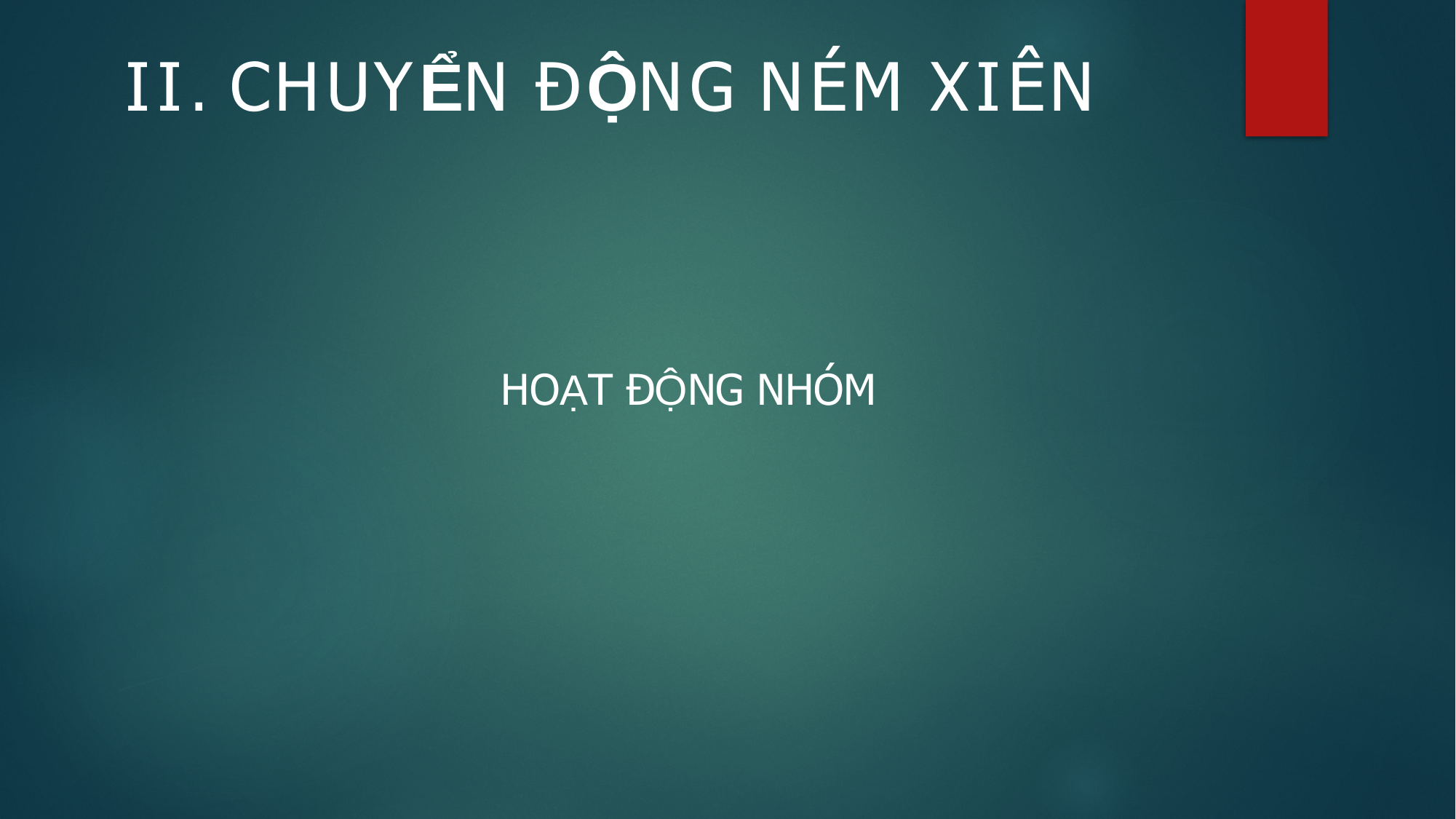

II. CHUYỂN ĐỘNG NÉM XIÊN
HOẠT ĐỘNG NHÓM